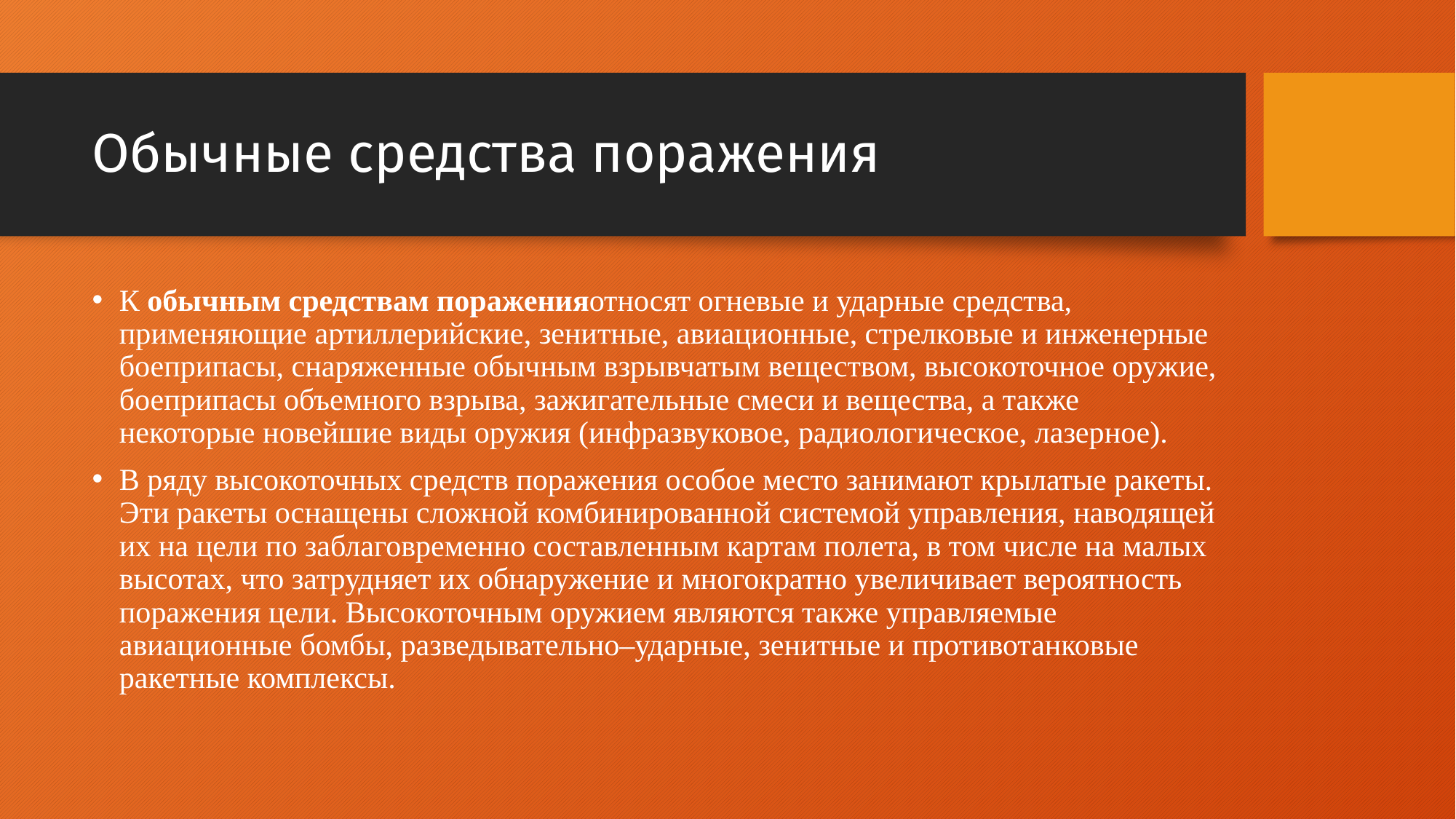

# Обычные средства поражения
К обычным средствам пораженияотносят огневые и ударные средства, применяющие артиллерийские, зенитные, авиационные, стрелковые и инженерные боеприпасы, снаряженные обычным взрывчатым веществом, высокоточное оружие, боеприпасы объемного взрыва, зажигательные смеси и вещества, а также некоторые новейшие виды оружия (инфразвуковое, радиологическое, лазерное).
В ряду высокоточных средств поражения особое место занимают крылатые ракеты. Эти ракеты оснащены сложной комбинированной системой управления, наводящей их на цели по заблаговременно составленным картам полета, в том числе на малых высотах, что затрудняет их обнаружение и многократно увеличивает вероятность поражения цели. Высокоточным оружием являются также управляемые авиационные бомбы, разведывательно–ударные, зенитные и противотанковые ракетные комплексы.